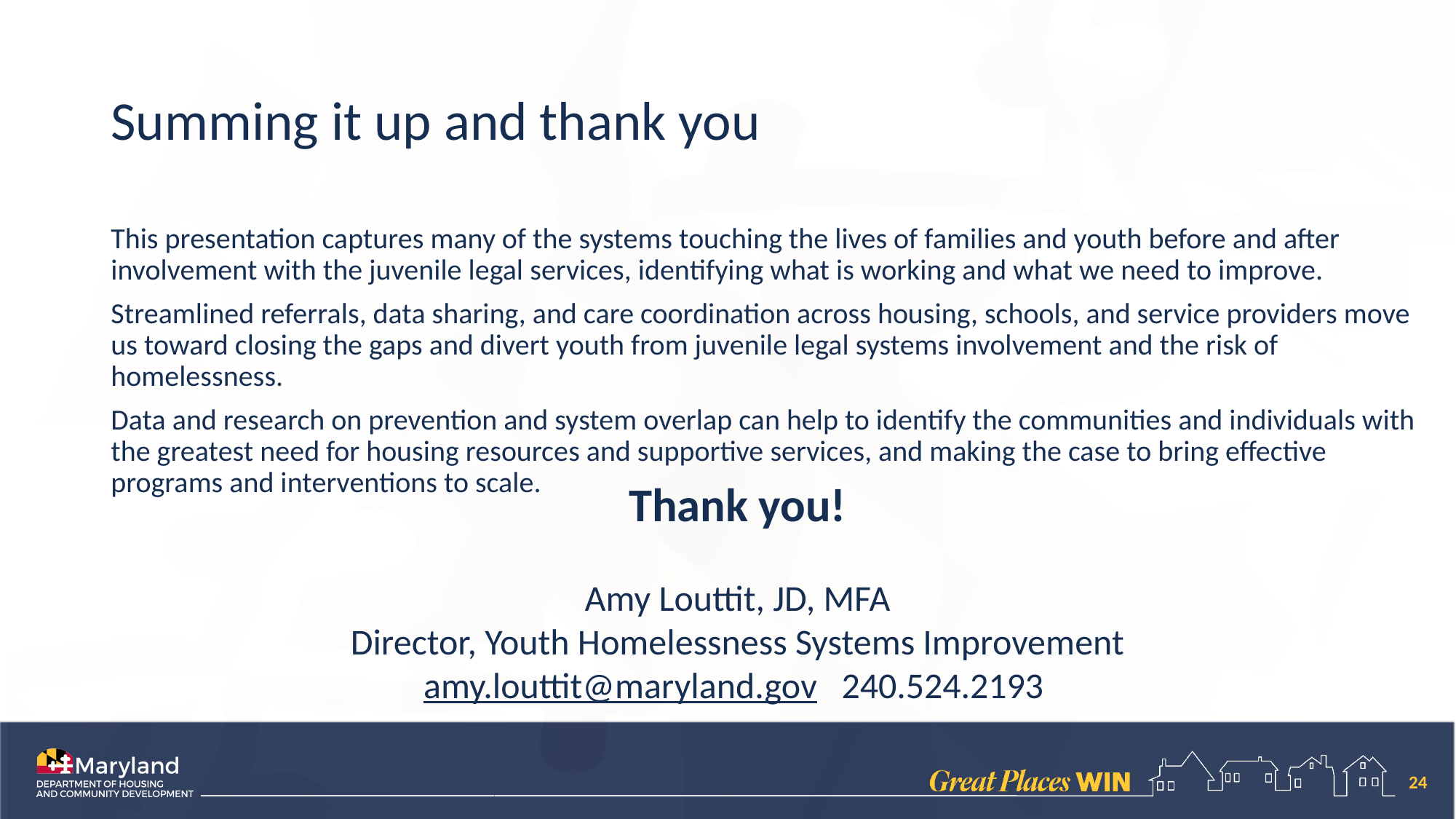

# Summing it up and thank you
This presentation captures many of the systems touching the lives of families and youth before and after involvement with the juvenile legal services, identifying what is working and what we need to improve.
Streamlined referrals, data sharing, and care coordination across housing, schools, and service providers move us toward closing the gaps and divert youth from juvenile legal systems involvement and the risk of homelessness.
Data and research on prevention and system overlap can help to identify the communities and individuals with the greatest need for housing resources and supportive services, and making the case to bring effective programs and interventions to scale.

Thank you!

Amy Louttit, JD, MFA
Director, Youth Homelessness Systems Improvement
amy.louttit@maryland.gov   240.524.2193